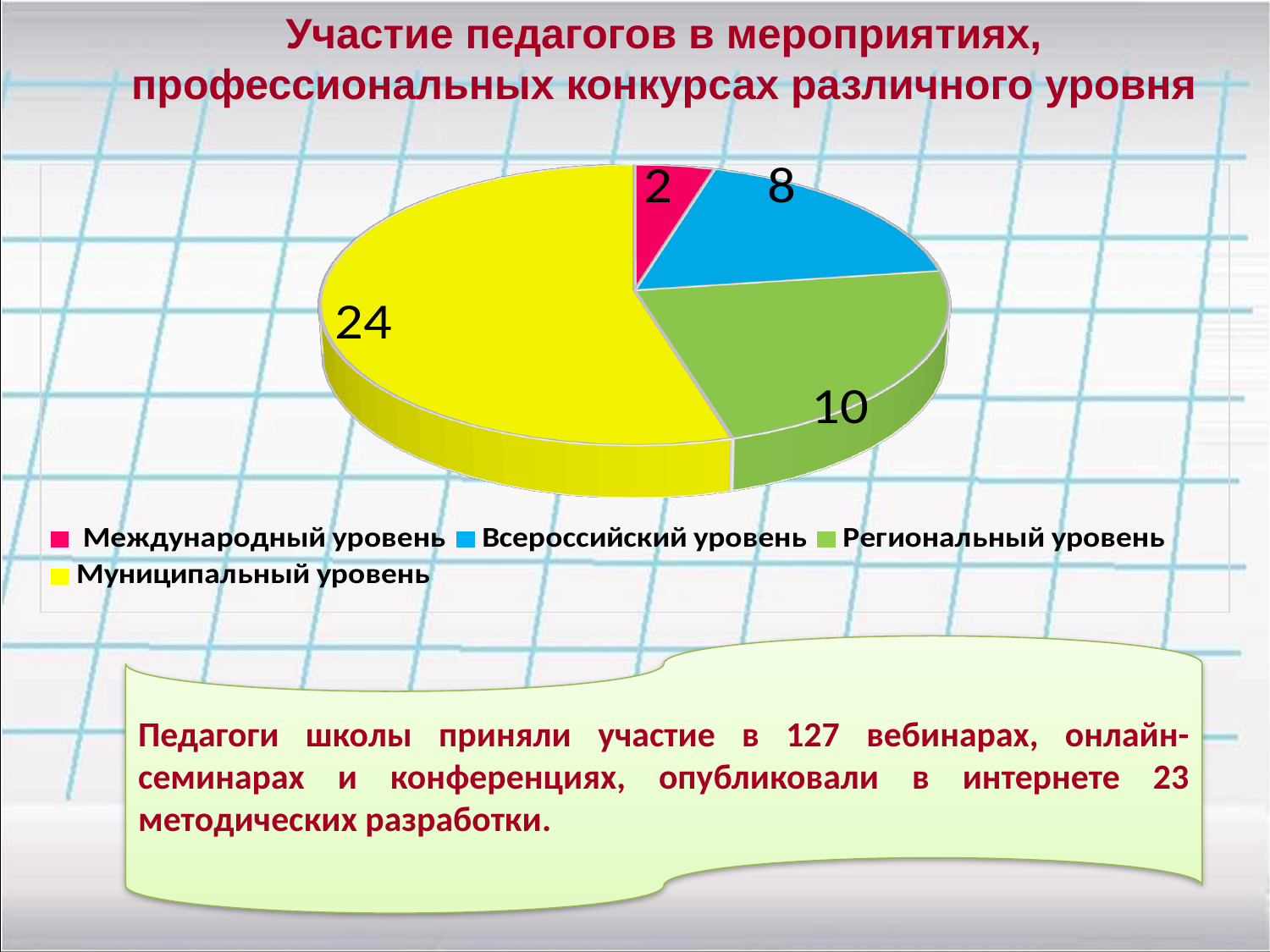

Участие педагогов в мероприятиях, профессиональных конкурсах различного уровня

[unsupported chart]

Педагоги школы приняли участие в 127 вебинарах, онлайн-семинарах и конференциях, опубликовали в интернете 23 методических разработки.